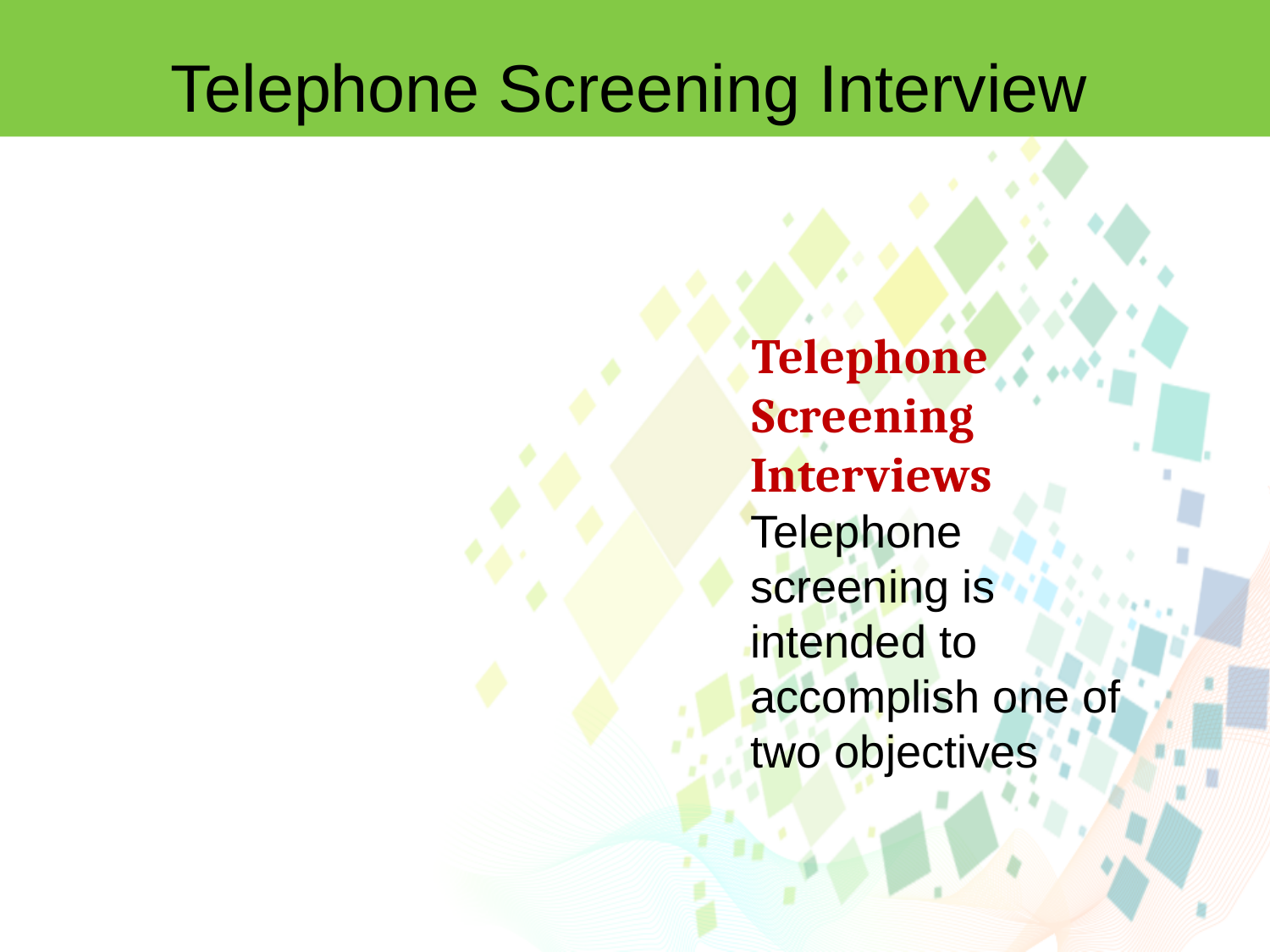

Telephone Screening Interview
Telephone Screening Interviews
Telephone screening is intended to accomplish one of two objectives